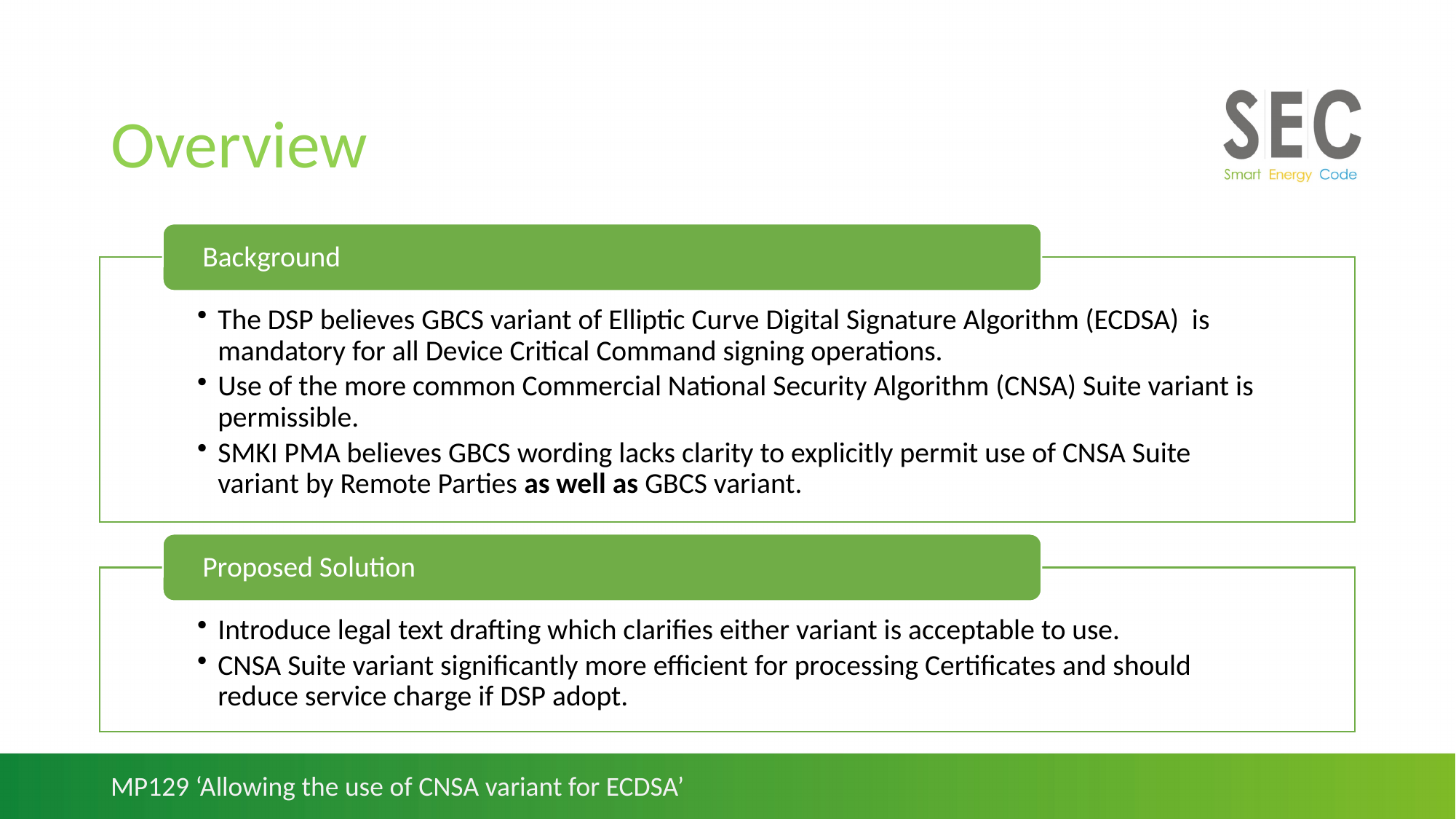

# Overview
The DSP believes GBCS variant of Elliptic Curve Digital Signature Algorithm (ECDSA)  is mandatory for all Device Critical Command signing operations.
Use of the more common Commercial National Security Algorithm (CNSA) Suite variant is permissible.
SMKI PMA believes GBCS wording lacks clarity to explicitly permit use of CNSA Suite variant by Remote Parties as well as GBCS variant.
Background
Introduce legal text drafting which clarifies either variant is acceptable to use.
CNSA Suite variant significantly more efficient for processing Certificates and should reduce service charge if DSP adopt.
Proposed Solution
MP129 ‘Allowing the use of CNSA variant for ECDSA’